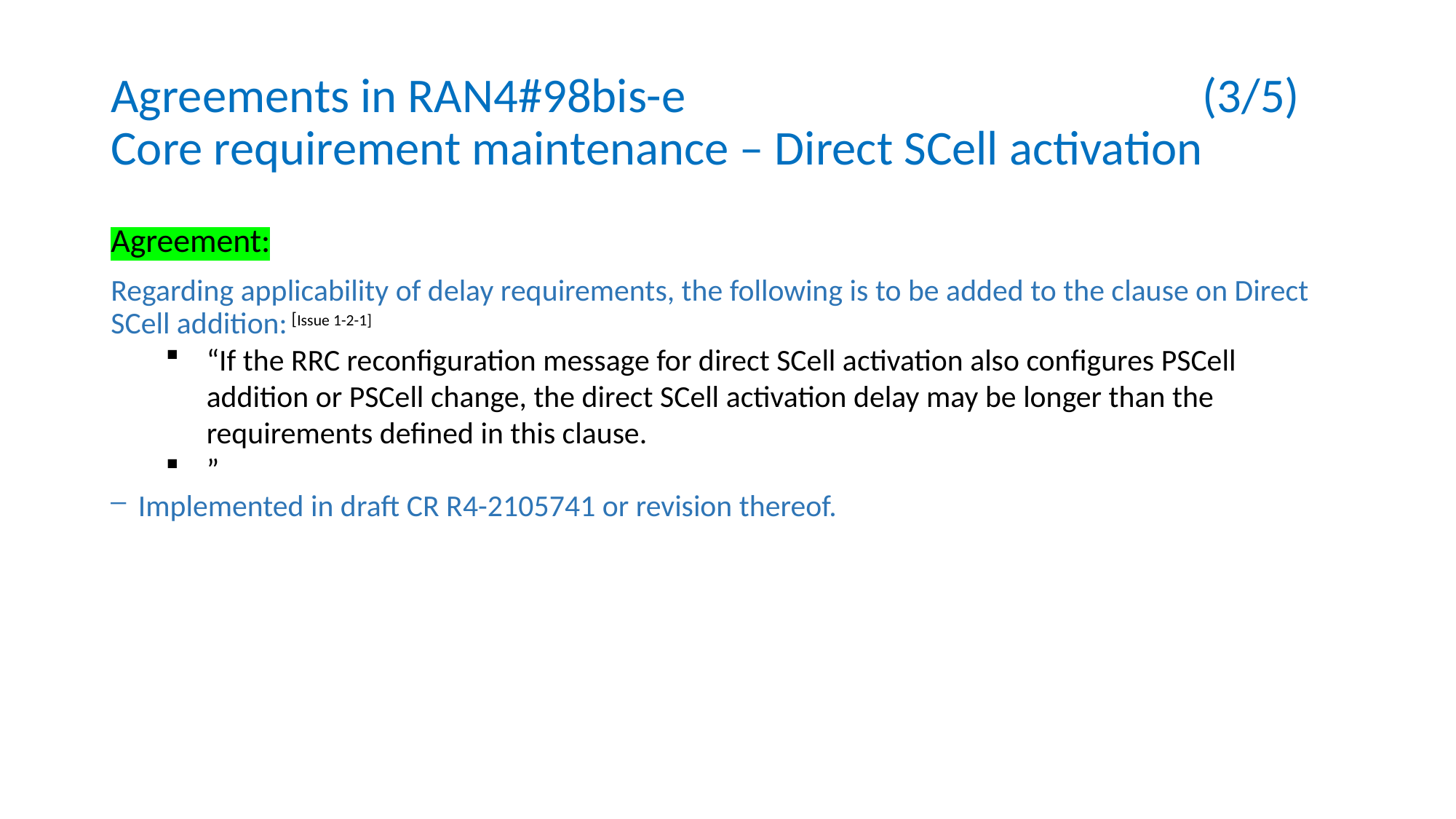

# Agreements in RAN4#98bis-e					(3/5) Core requirement maintenance – Direct SCell activation
Agreement:
Regarding applicability of delay requirements, the following is to be added to the clause on Direct SCell addition: [Issue 1-2-1]
“If the RRC reconfiguration message for direct SCell activation also configures PSCell addition or PSCell change, the direct SCell activation delay may be longer than the requirements defined in this clause.
”
Implemented in draft CR R4-2105741 or revision thereof.